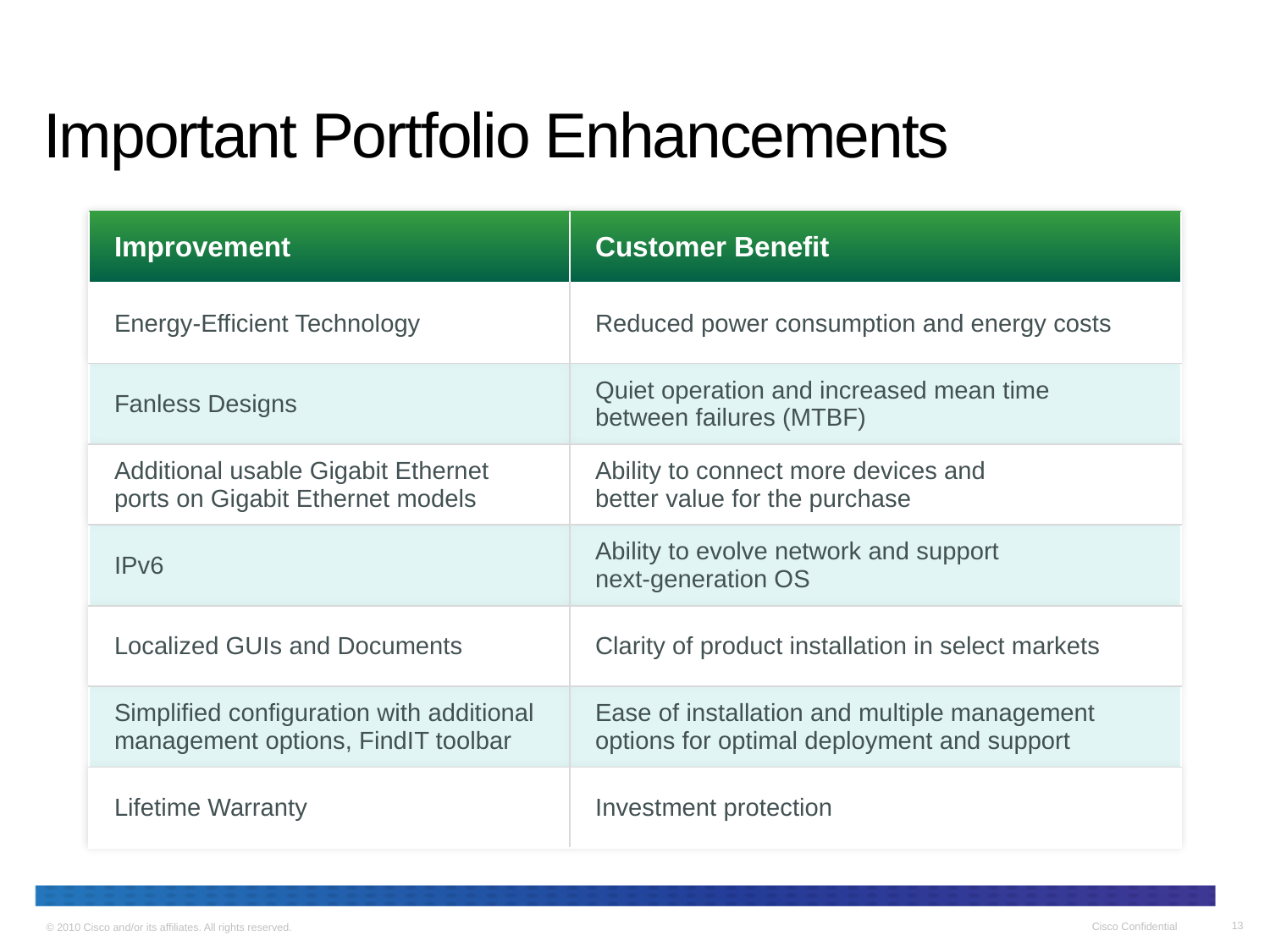

# Important Portfolio Enhancements
| Improvement | Customer Benefit |
| --- | --- |
| Energy-Efficient Technology | Reduced power consumption and energy costs |
| Fanless Designs | Quiet operation and increased mean time between failures (MTBF) |
| Additional usable Gigabit Ethernet ports on Gigabit Ethernet models | Ability to connect more devices and better value for the purchase |
| IPv6 | Ability to evolve network and support next-generation OS |
| Localized GUIs and Documents | Clarity of product installation in select markets |
| Simplified configuration with additional management options, FindIT toolbar | Ease of installation and multiple management options for optimal deployment and support |
| Lifetime Warranty | Investment protection |